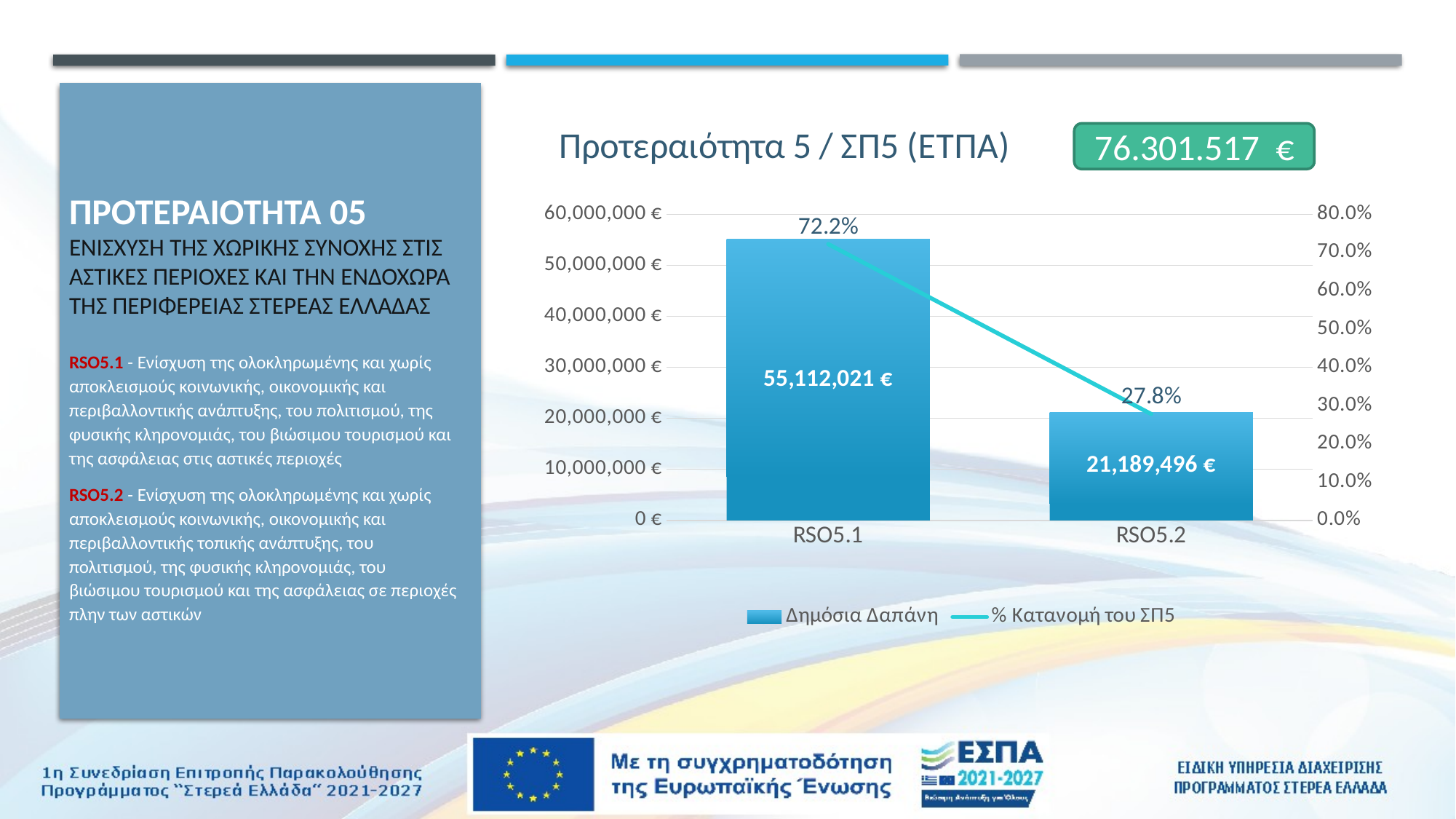

### Chart: Προτεραιότητα 5 / ΣΠ5 (ΕΤΠΑ)

| Category | Δημόσια Δαπάνη | % Κατανομή του ΣΠ5 |
|---|---|---|
| RSO5.1 | 55112021.0 | 0.7222925987172706 |
| RSO5.2 | 21189496.0 | 0.2777074012827294 |
76.301.517  €
# ΠΡΟΤΕΡΑΙΟΤΗΤΑ 05 ΕΝΙΣΧΥΣΗ ΤΗΣ ΧΩΡΙΚΗΣ ΣΥΝΟΧΗΣ ΣΤΙΣ ΑΣΤΙΚΕΣ ΠΕΡΙΟΧΕΣ ΚΑΙ ΤΗΝ ΕΝΔΟΧΩΡΑ ΤΗΣ ΠΕΡΙΦΕΡΕΙΑΣ ΣΤΕΡΕΑΣ ΕΛΛΑΔΑΣ
RSO5.1 - Ενίσχυση της ολοκληρωμένης και χωρίς αποκλεισμούς κοινωνικής, οικονομικής και περιβαλλοντικής ανάπτυξης, του πολιτισμού, της φυσικής κληρονομιάς, του βιώσιμου τουρισμού και της ασφάλειας στις αστικές περιοχές
RSO5.2 - Ενίσχυση της ολοκληρωμένης και χωρίς αποκλεισμούς κοινωνικής, οικονομικής και περιβαλλοντικής τοπικής ανάπτυξης, του πολιτισμού, της φυσικής κληρονομιάς, του βιώσιμου τουρισμού και της ασφάλειας σε περιοχές πλην των αστικών